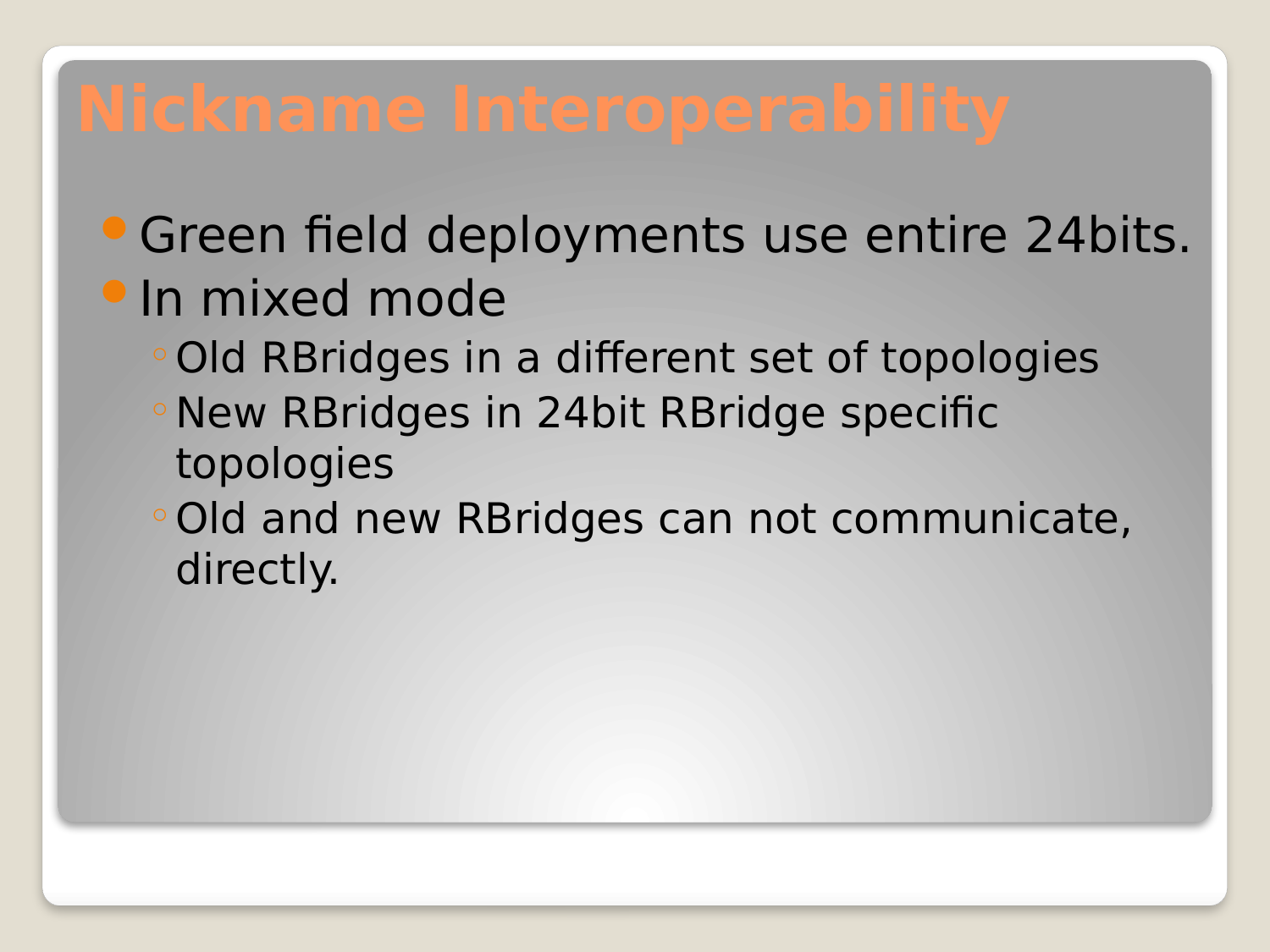

# Nickname Interoperability
Green field deployments use entire 24bits.
In mixed mode
Old RBridges in a different set of topologies
New RBridges in 24bit RBridge specific topologies
Old and new RBridges can not communicate, directly.